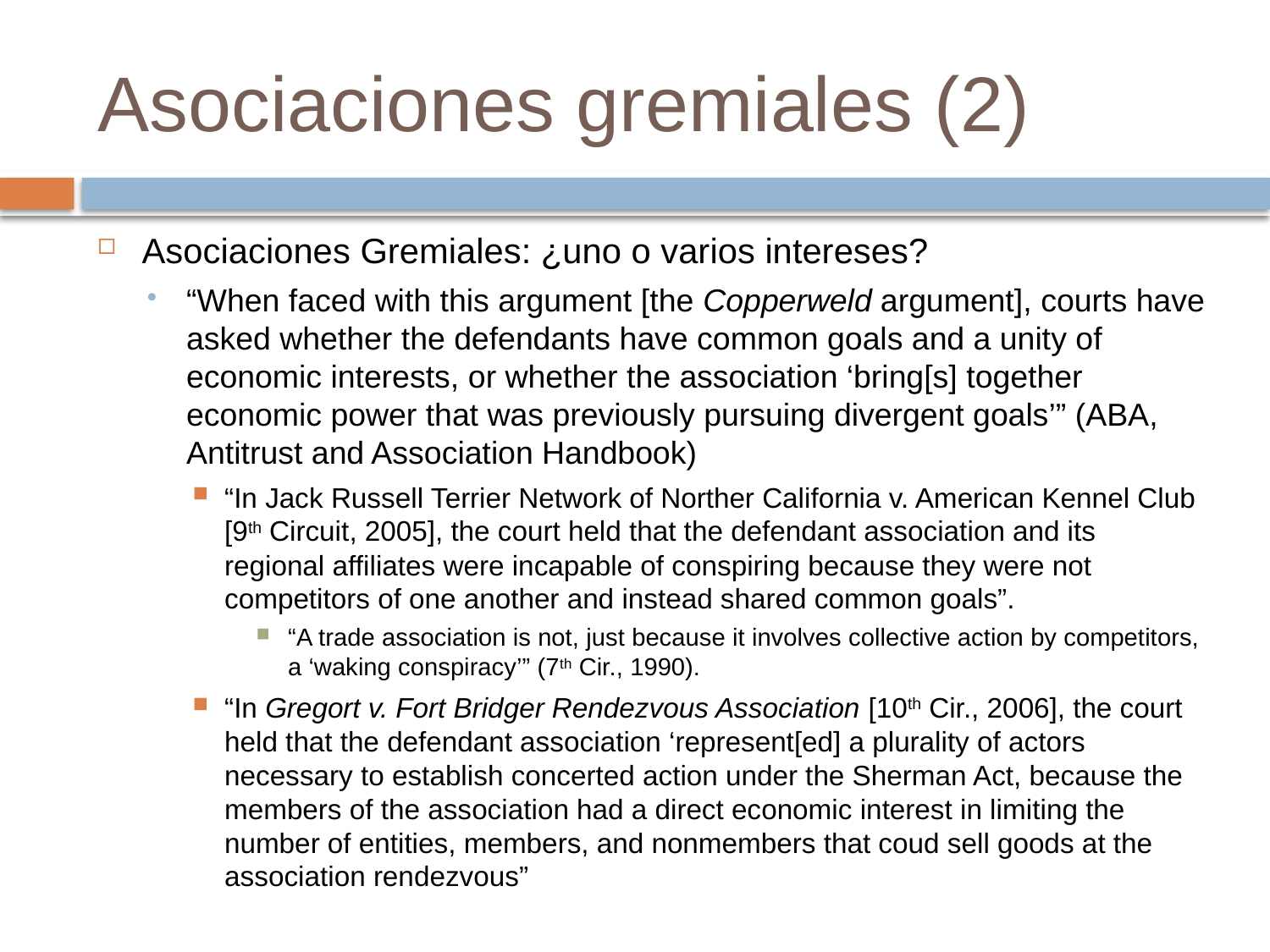

# Asociaciones gremiales (2)
Asociaciones Gremiales: ¿uno o varios intereses?
“When faced with this argument [the Copperweld argument], courts have asked whether the defendants have common goals and a unity of economic interests, or whether the association ‘bring[s] together economic power that was previously pursuing divergent goals’” (ABA, Antitrust and Association Handbook)
“In Jack Russell Terrier Network of Norther California v. American Kennel Club [9th Circuit, 2005], the court held that the defendant association and its regional affiliates were incapable of conspiring because they were not competitors of one another and instead shared common goals”.
“A trade association is not, just because it involves collective action by competitors, a ‘waking conspiracy’” (7th Cir., 1990).
“In Gregort v. Fort Bridger Rendezvous Association [10th Cir., 2006], the court held that the defendant association ‘represent[ed] a plurality of actors necessary to establish concerted action under the Sherman Act, because the members of the association had a direct economic interest in limiting the number of entities, members, and nonmembers that coud sell goods at the association rendezvous”